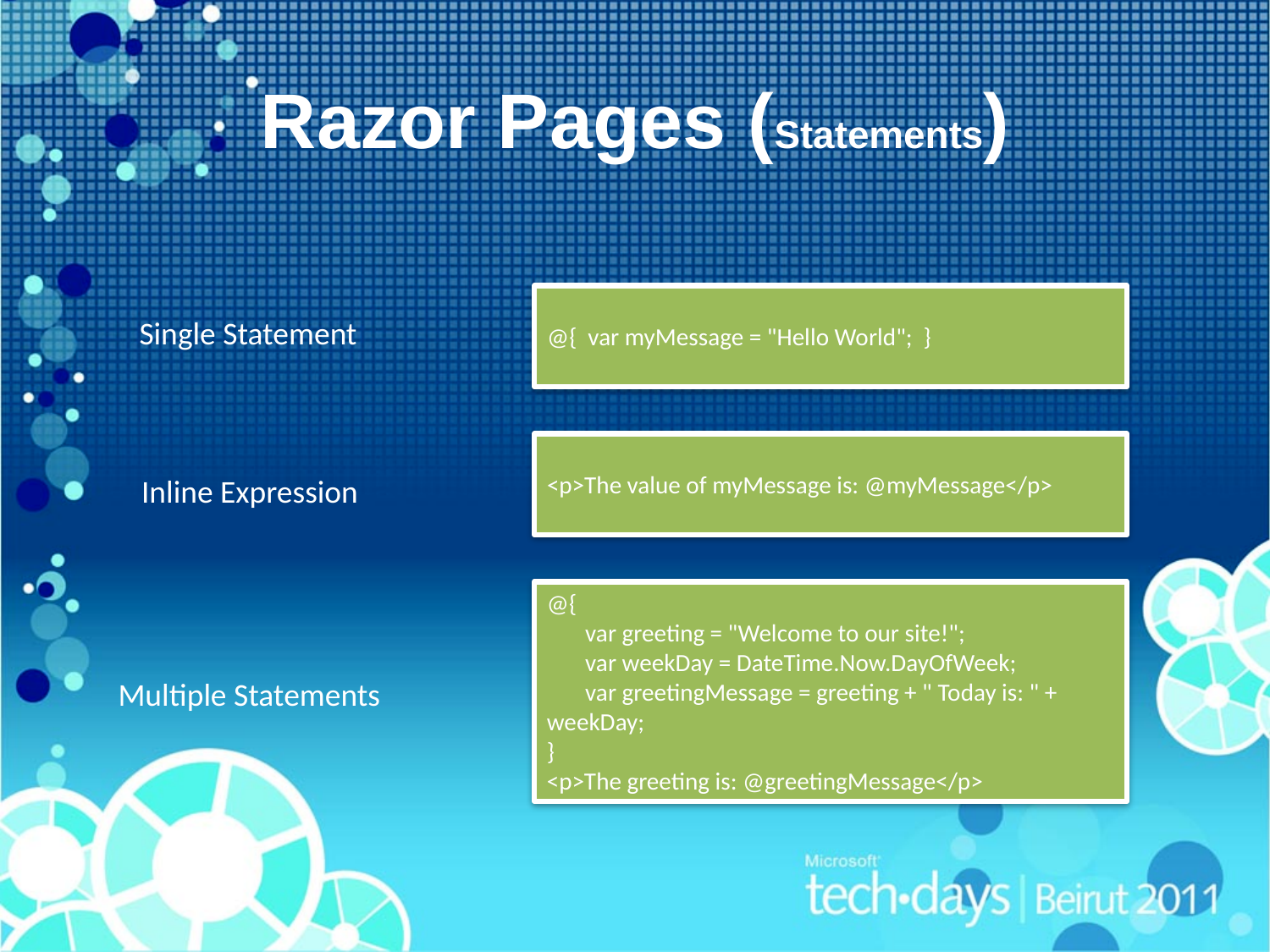

# Razor Pages (Statements)

@{  var myMessage = "Hello World";  }
Single Statement

<p>The value of myMessage is: @myMessage</p>

Inline Expression
@{
       var greeting = "Welcome to our site!";
       var weekDay = DateTime.Now.DayOfWeek;
       var greetingMessage = greeting + " Today is: " + weekDay;
}
<p>The greeting is: @greetingMessage</p>
Multiple Statements